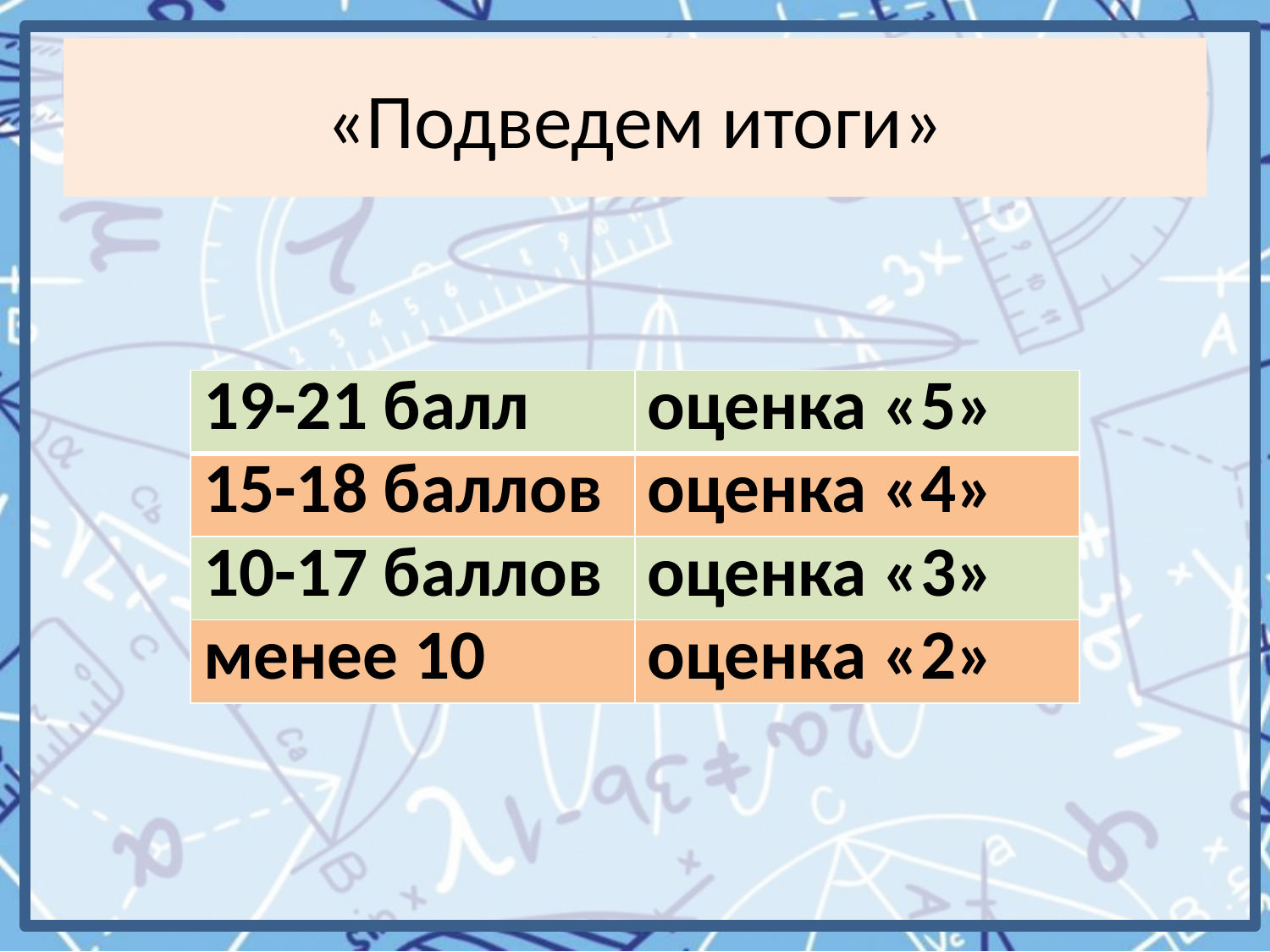

# «Подведем итоги»
| 19-21 балл | оценка «5» |
| --- | --- |
| 15-18 баллов | оценка «4» |
| 10-17 баллов | оценка «3» |
| менее 10 | оценка «2» |